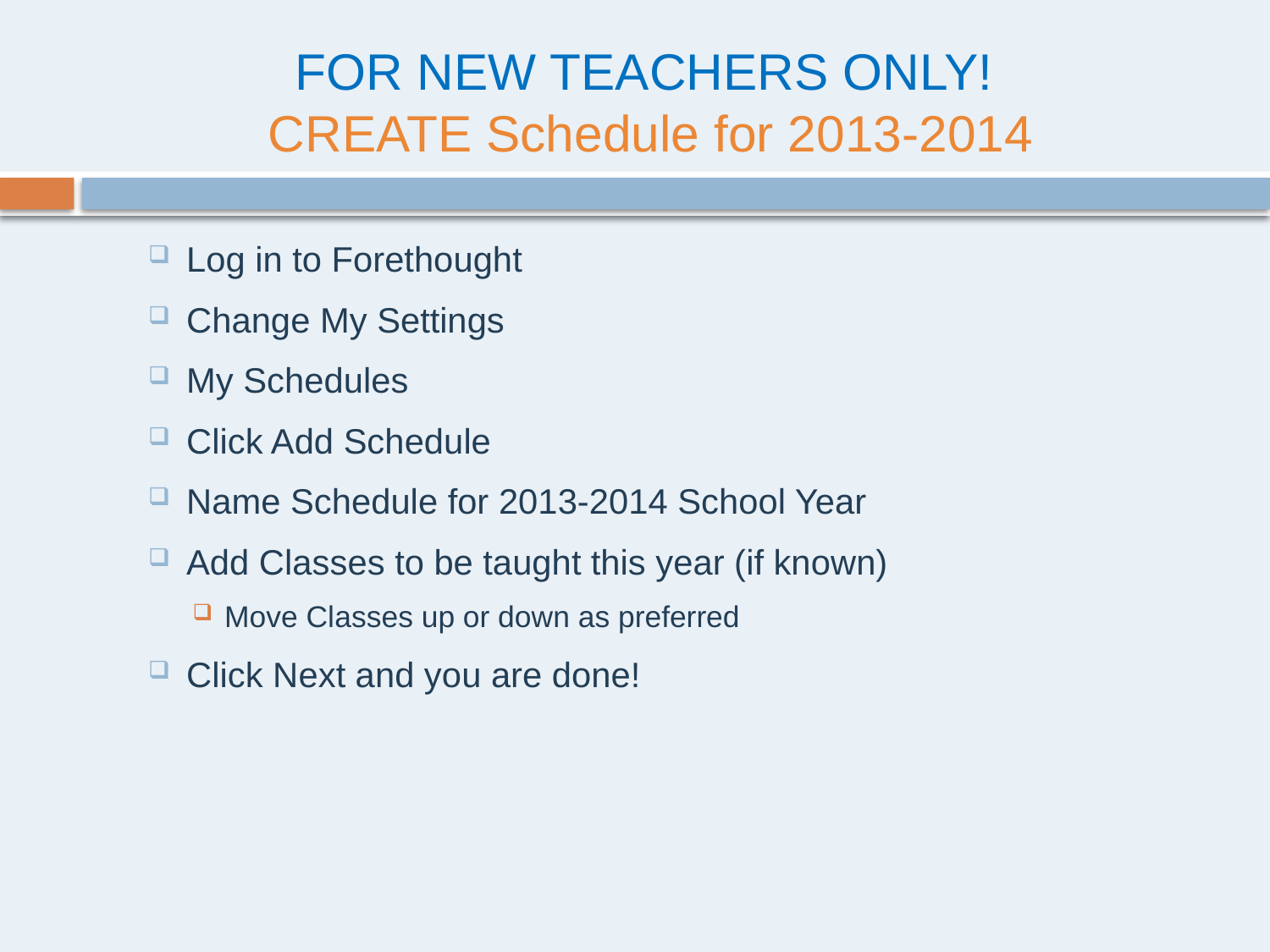

# FOR NEW TEACHERS ONLY! CREATE Schedule for 2013-2014
Log in to Forethought
Change My Settings
My Schedules
Click Add Schedule
Name Schedule for 2013-2014 School Year
Add Classes to be taught this year (if known)
Move Classes up or down as preferred
Click Next and you are done!